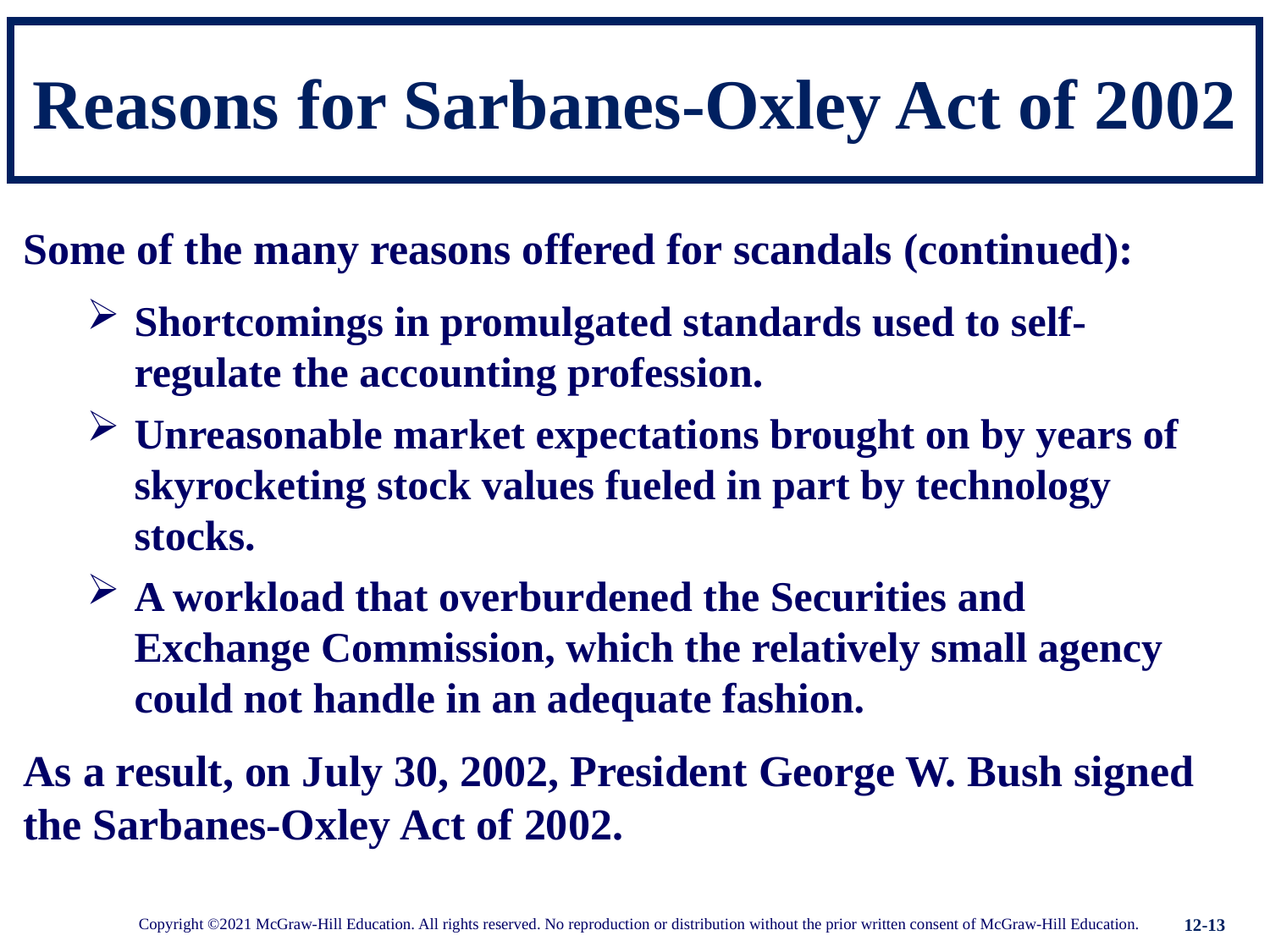

# Reasons for Sarbanes-Oxley Act of 2002

Some of the many reasons offered for scandals (continued):
Shortcomings in promulgated standards used to self-regulate the accounting profession.
Unreasonable market expectations brought on by years of skyrocketing stock values fueled in part by technology stocks.
A workload that overburdened the Securities and Exchange Commission, which the relatively small agency could not handle in an adequate fashion.
As a result, on July 30, 2002, President George W. Bush signed the Sarbanes-Oxley Act of 2002.

12-13
Copyright ©2021 McGraw-Hill Education. All rights reserved. No reproduction or distribution without the prior written consent of McGraw-Hill Education.